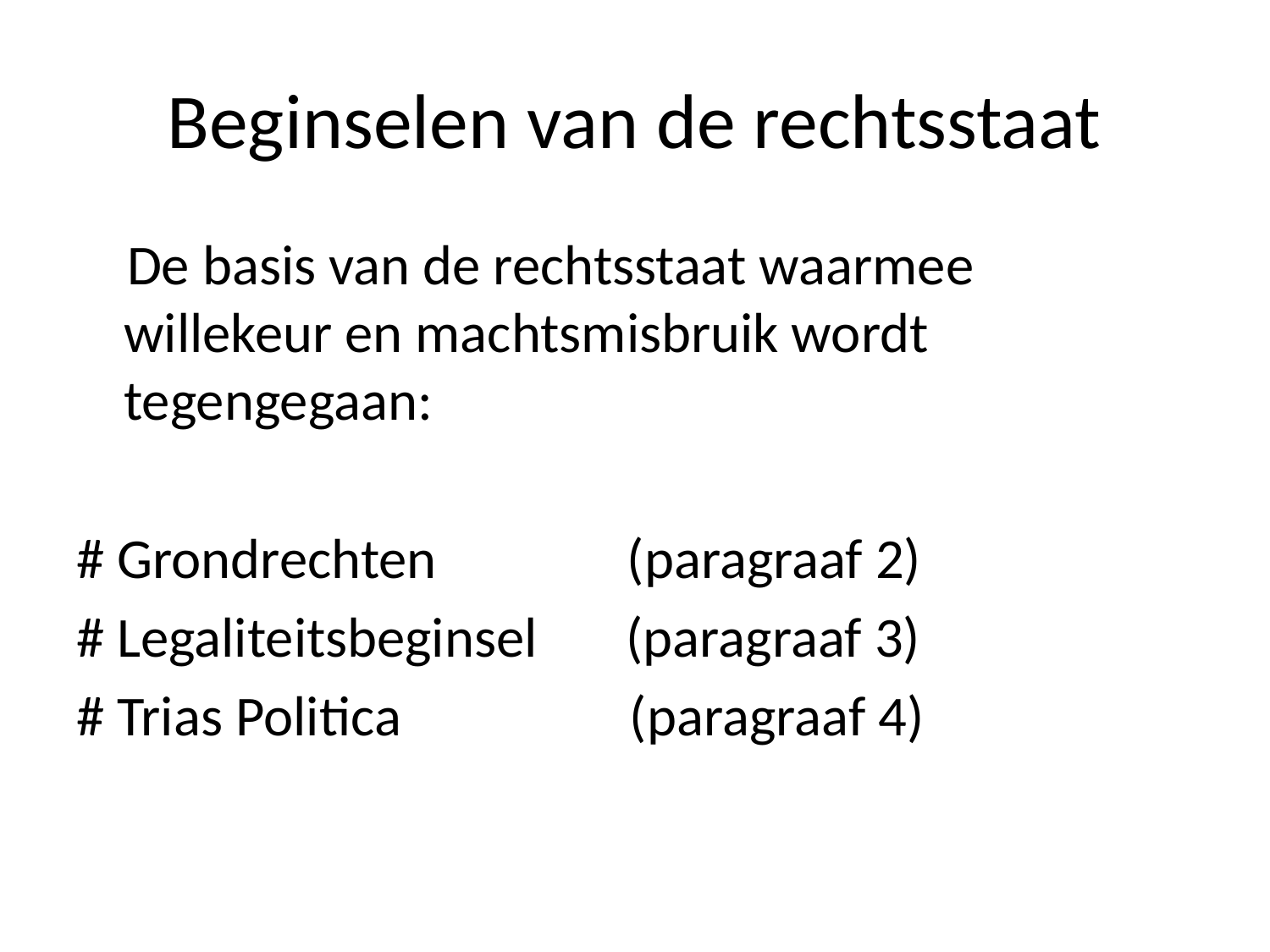

# Beginselen van de rechtsstaat
    De basis van de rechtsstaat waarmee willekeur en machtsmisbruik wordt tegengegaan:

# Grondrechten               (paragraaf 2)
# Legaliteitsbeginsel       (paragraaf 3)
# Trias Politica                  (paragraaf 4)